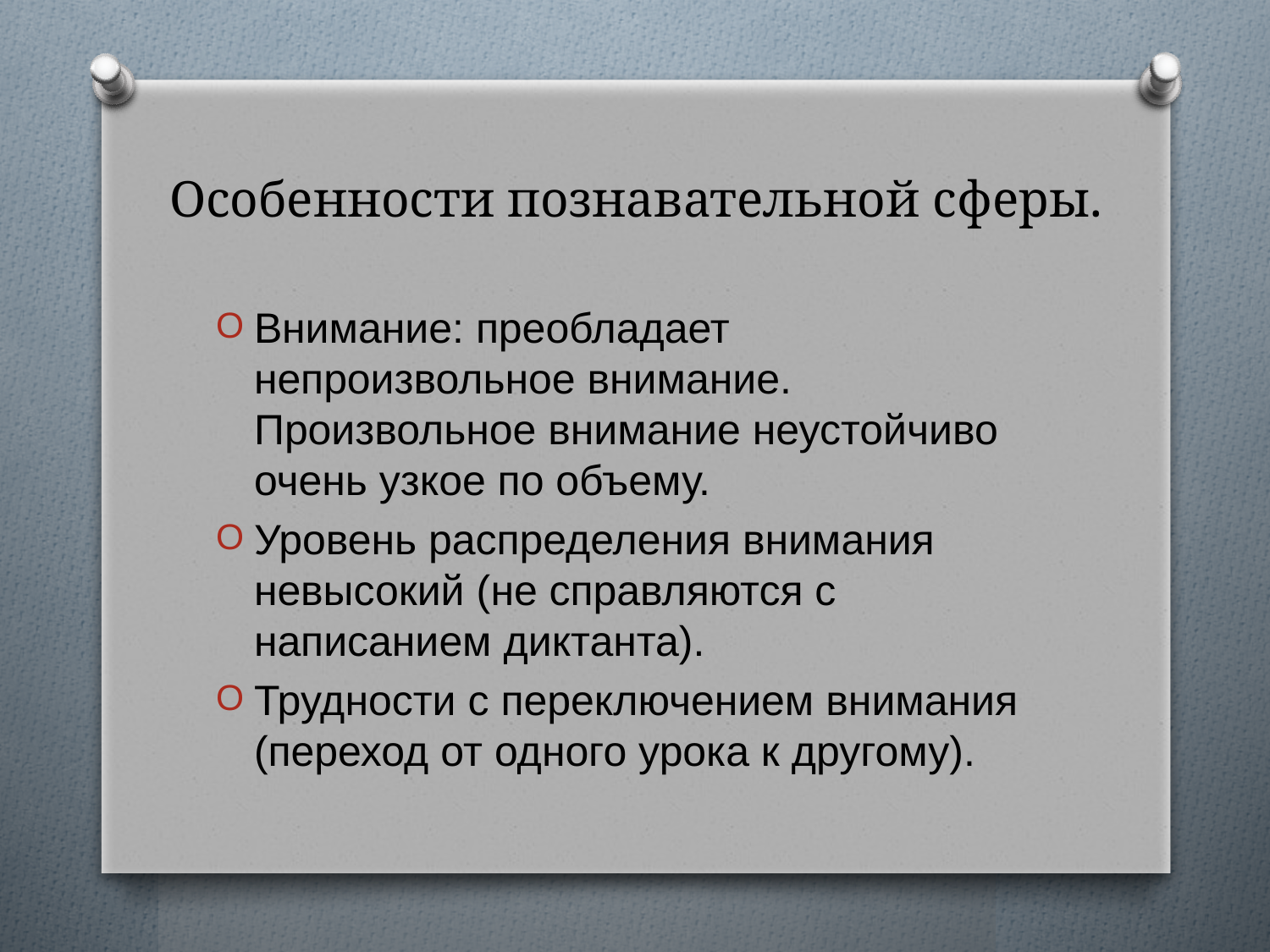

# Особенности познавательной сферы.
Внимание: преобладает непроизвольное внимание. Произвольное внимание неустойчиво очень узкое по объему.
Уровень распределения внимания невысокий (не справляются с написанием диктанта).
Трудности с переключением внимания (переход от одного урока к другому).